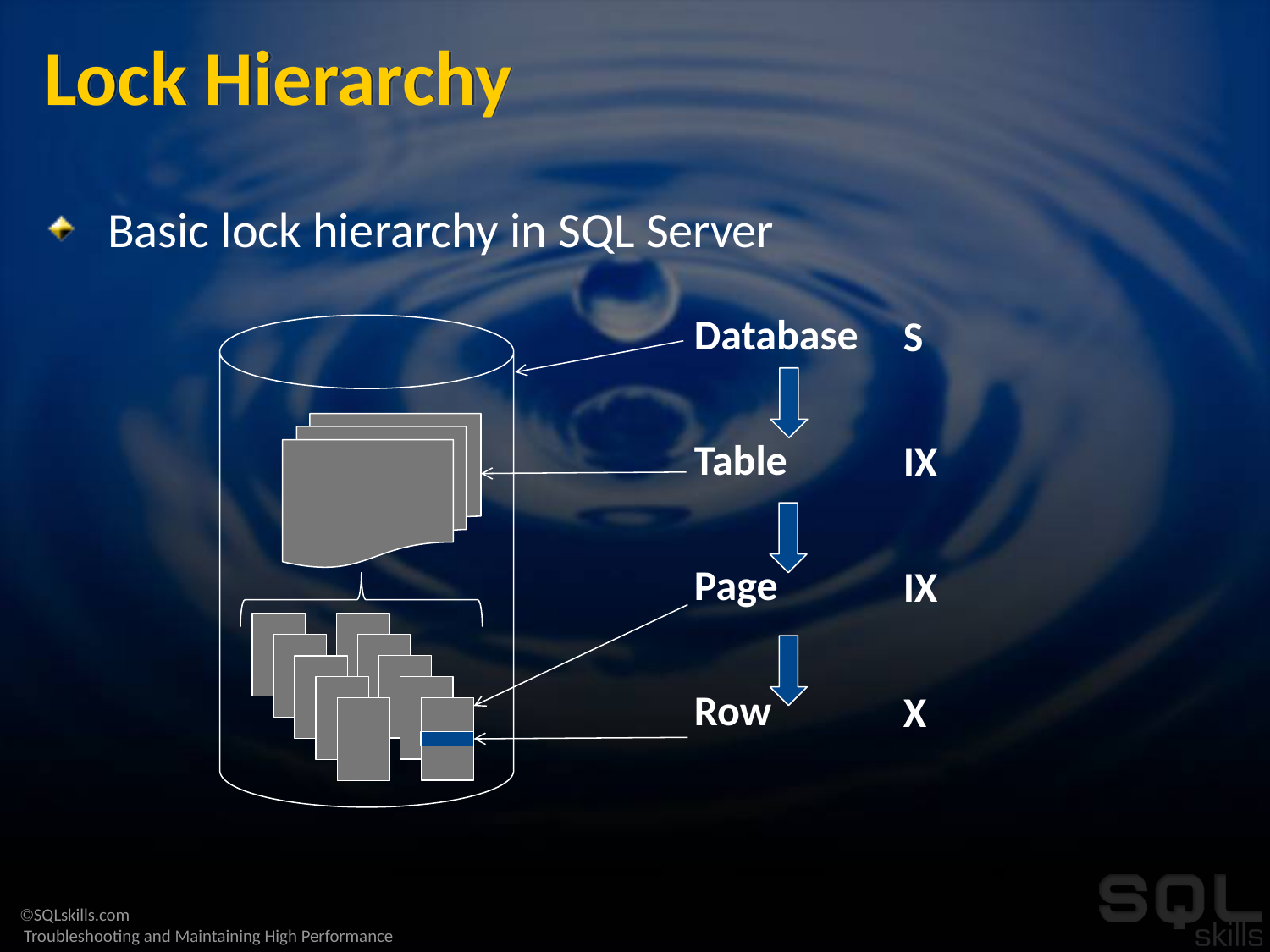

# Lock Hierarchy

Database

Table

Page

Row

S

IX

IX

X

Basic lock hierarchy in SQL Server